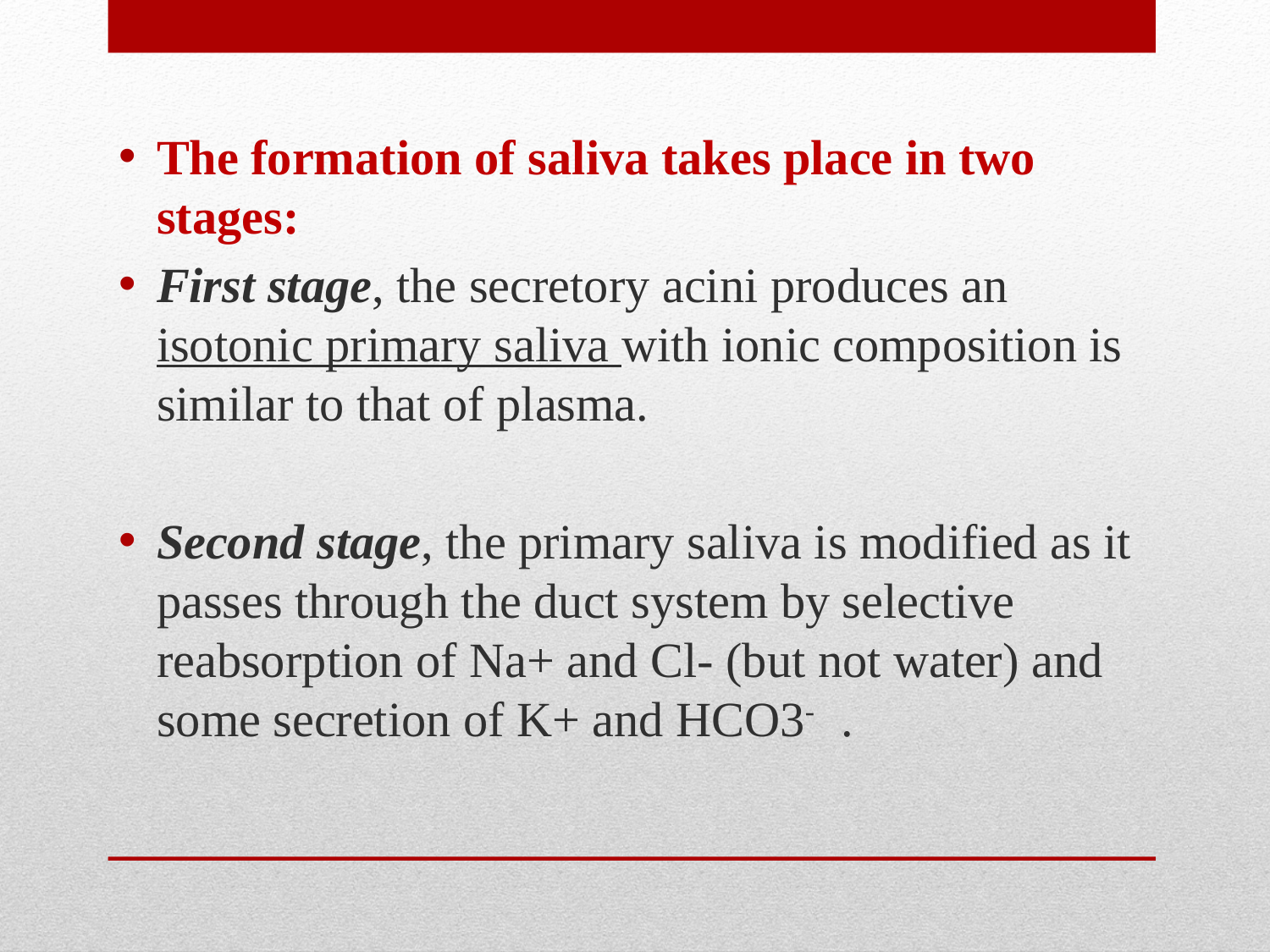

The formation of saliva takes place in two stages:
First stage, the secretory acini produces an isotonic primary saliva with ionic composition is similar to that of plasma.

Second stage, the primary saliva is modified as it passes through the duct system by selective reabsorption of Na+ and Cl- (but not water) and some secretion of K+ and HCO3-   .